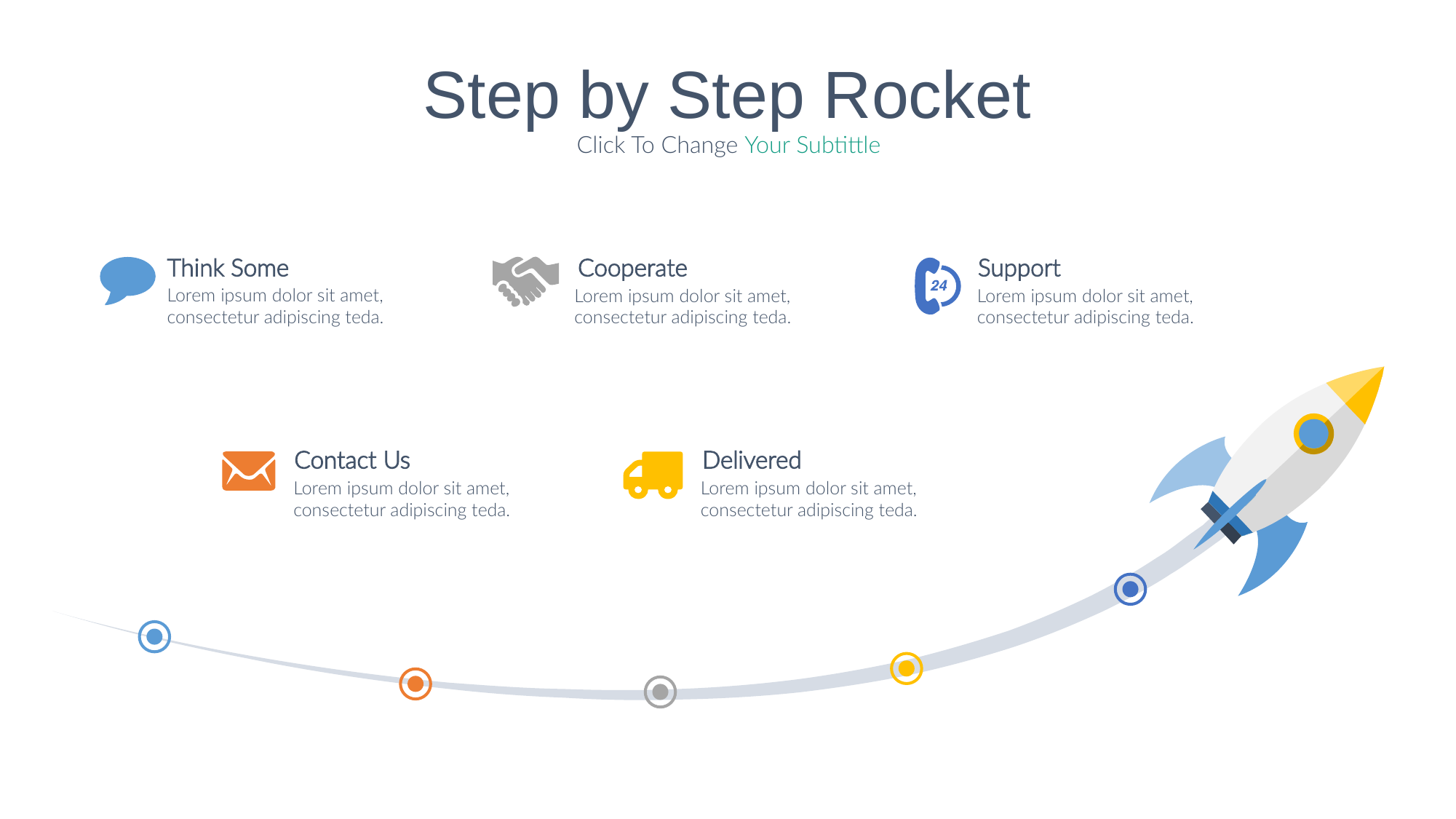

Step by Step Rocket
Click To Change Your Subtittle
Think Some
Cooperate
Support

Lorem ipsum dolor sit amet, consectetur adipiscing teda.
Lorem ipsum dolor sit amet, consectetur adipiscing teda.
Lorem ipsum dolor sit amet, consectetur adipiscing teda.
Contact Us
Delivered

Lorem ipsum dolor sit amet, consectetur adipiscing teda.
Lorem ipsum dolor sit amet, consectetur adipiscing teda.